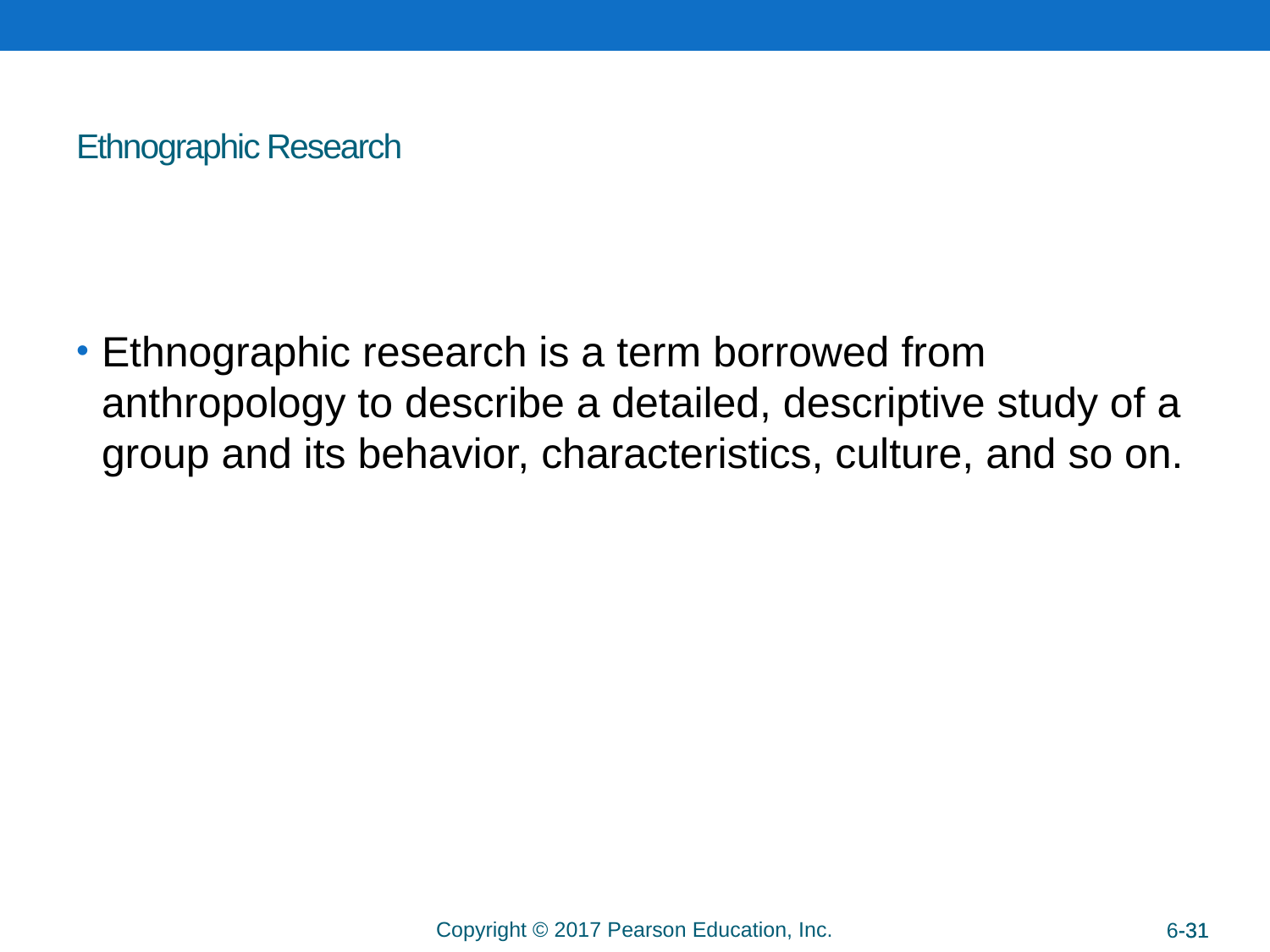

# Ethnographic Research
Ethnographic research is a term borrowed from anthropology to describe a detailed, descriptive study of a group and its behavior, characteristics, culture, and so on.